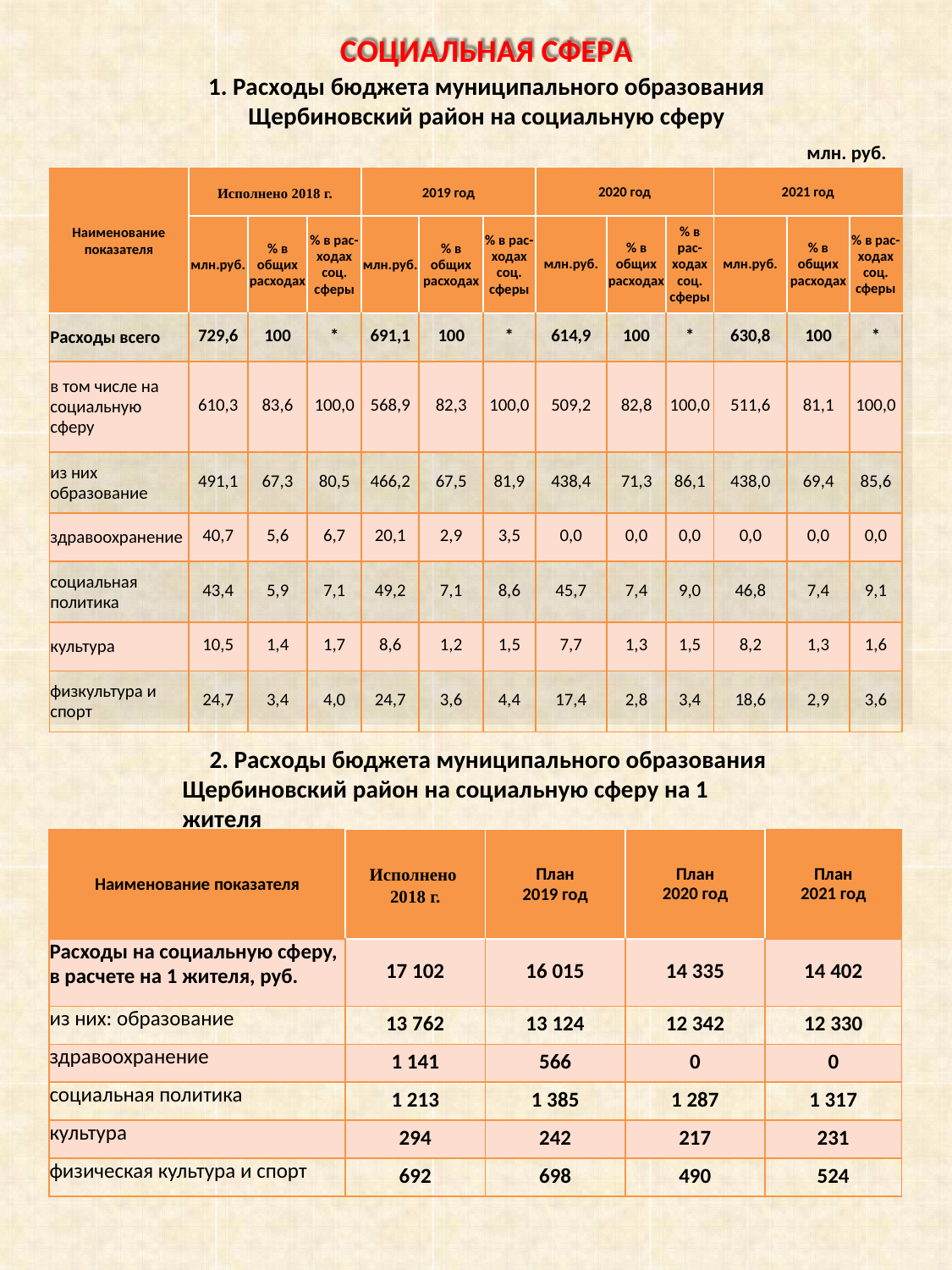

СОЦИАЛЬНАЯ СФЕРА
1. Расходы бюджета муниципального образования
Щербиновский район на социальную сферу
млн. руб.

| Наименование показателя | Исполнено 2018 г. |  |  | 2019 год |  |  | 2020 год |  |  | 2021 год |  |  |
| --- | --- | --- | --- | --- | --- | --- | --- | --- | --- | --- | --- | --- |
|  | млн.руб. | % в общих расходах | % в рас- ходах соц. сферы | млн.руб. | % в общих расходах | % в рас- ходах соц. сферы | млн.руб. | % в общих расходах | % в рас- ходах соц. сферы | млн.руб. | % в общих расходах | % в рас- ходах соц. сферы |
| Расходы всего | 729,6 | 100 | \* | 691,1 | 100 | \* | 614,9 | 100 | \* | 630,8 | 100 | \* |
| в том числе на социальную сферу | 610,3 | 83,6 | 100,0 | 568,9 | 82,3 | 100,0 | 509,2 | 82,8 | 100,0 | 511,6 | 81,1 | 100,0 |
| из них образование | 491,1 | 67,3 | 80,5 | 466,2 | 67,5 | 81,9 | 438,4 | 71,3 | 86,1 | 438,0 | 69,4 | 85,6 |
| здравоохранение | 40,7 | 5,6 | 6,7 | 20,1 | 2,9 | 3,5 | 0,0 | 0,0 | 0,0 | 0,0 | 0,0 | 0,0 |
| социальная политика | 43,4 | 5,9 | 7,1 | 49,2 | 7,1 | 8,6 | 45,7 | 7,4 | 9,0 | 46,8 | 7,4 | 9,1 |
| культура | 10,5 | 1,4 | 1,7 | 8,6 | 1,2 | 1,5 | 7,7 | 1,3 | 1,5 | 8,2 | 1,3 | 1,6 |
| физкультура и спорт | 24,7 | 3,4 | 4,0 | 24,7 | 3,6 | 4,4 | 17,4 | 2,8 | 3,4 | 18,6 | 2,9 | 3,6 |
2. Расходы бюджета муниципального образования Щербиновский район на социальную сферу на 1 жителя
руб.
| Наименование показателя | Исполнено 2018 г. | План 2019 год | План 2020 год | План 2021 год |
| --- | --- | --- | --- | --- |
| Расходы на социальную сферу, в расчете на 1 жителя, руб. | 17 102 | 16 015 | 14 335 | 14 402 |
| из них: образование | 13 762 | 13 124 | 12 342 | 12 330 |
| здравоохранение | 1 141 | 566 | 0 | 0 |
| социальная политика | 1 213 | 1 385 | 1 287 | 1 317 |
| культура | 294 | 242 | 217 | 231 |
| физическая культура и спорт | 692 | 698 | 490 | 524 |